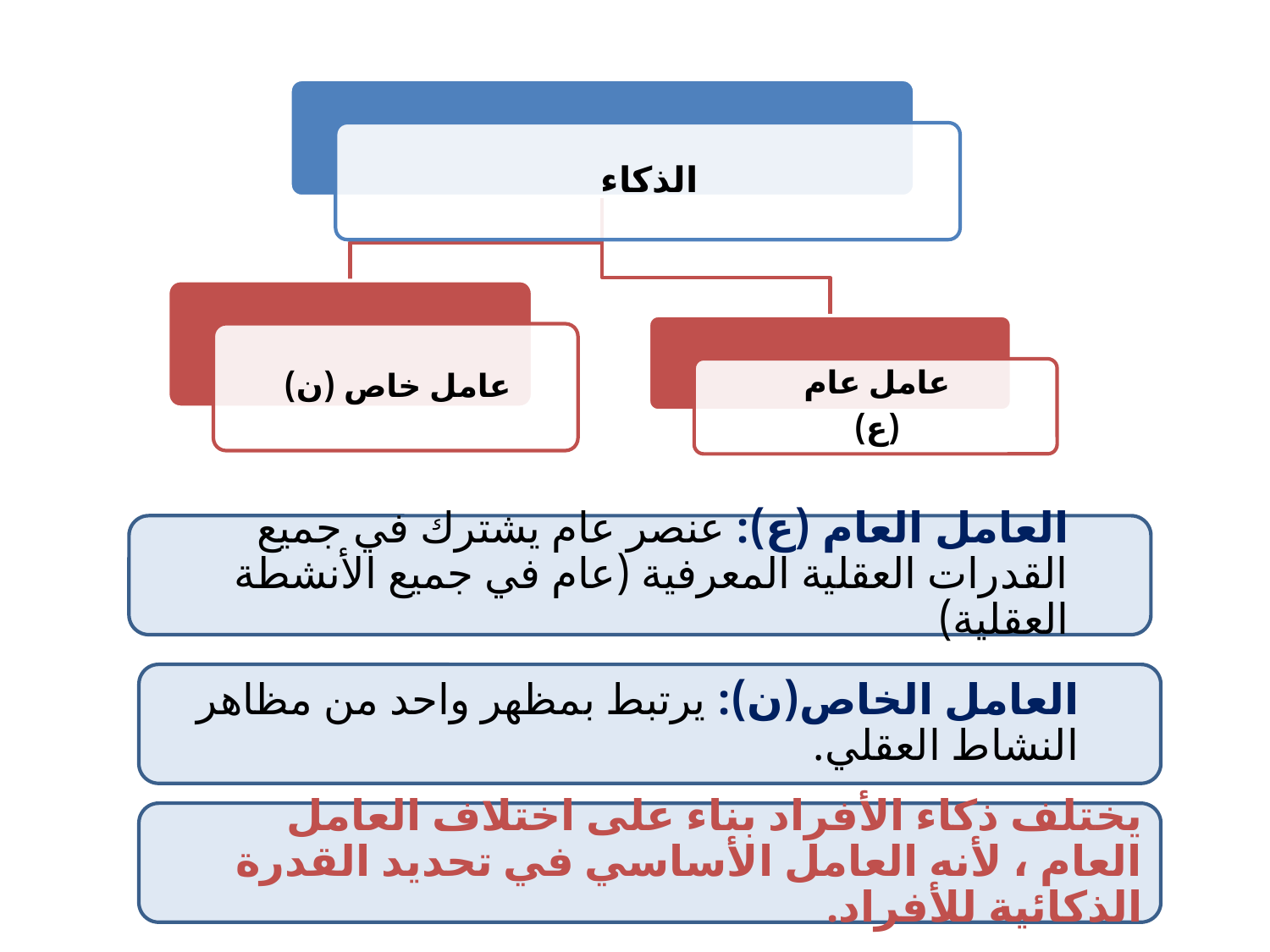

الذكاء
عامل خاص (ن)
عامل عام
(ع)
العامل العام (ع): عنصر عام يشترك في جميع القدرات العقلية المعرفية (عام في جميع الأنشطة العقلية)
العامل الخاص(ن): يرتبط بمظهر واحد من مظاهر النشاط العقلي.
يختلف ذكاء الأفراد بناء على اختلاف العامل العام ، لأنه العامل الأساسي في تحديد القدرة الذكائية للأفراد.